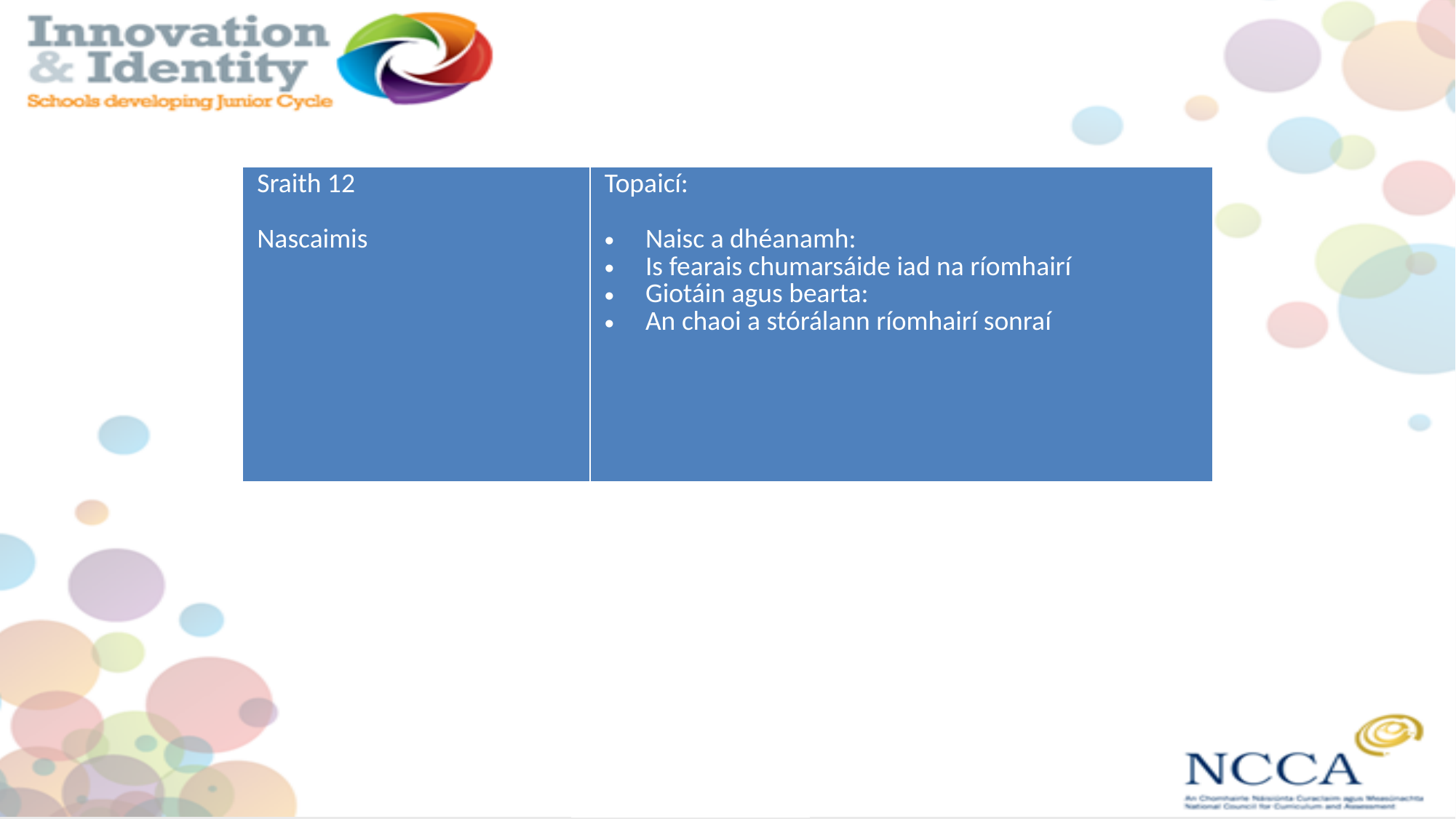

| Sraith 12 Nascaimis | Topaicí: Naisc a dhéanamh: Is fearais chumarsáide iad na ríomhairí Giotáin agus bearta: An chaoi a stórálann ríomhairí sonraí |
| --- | --- |